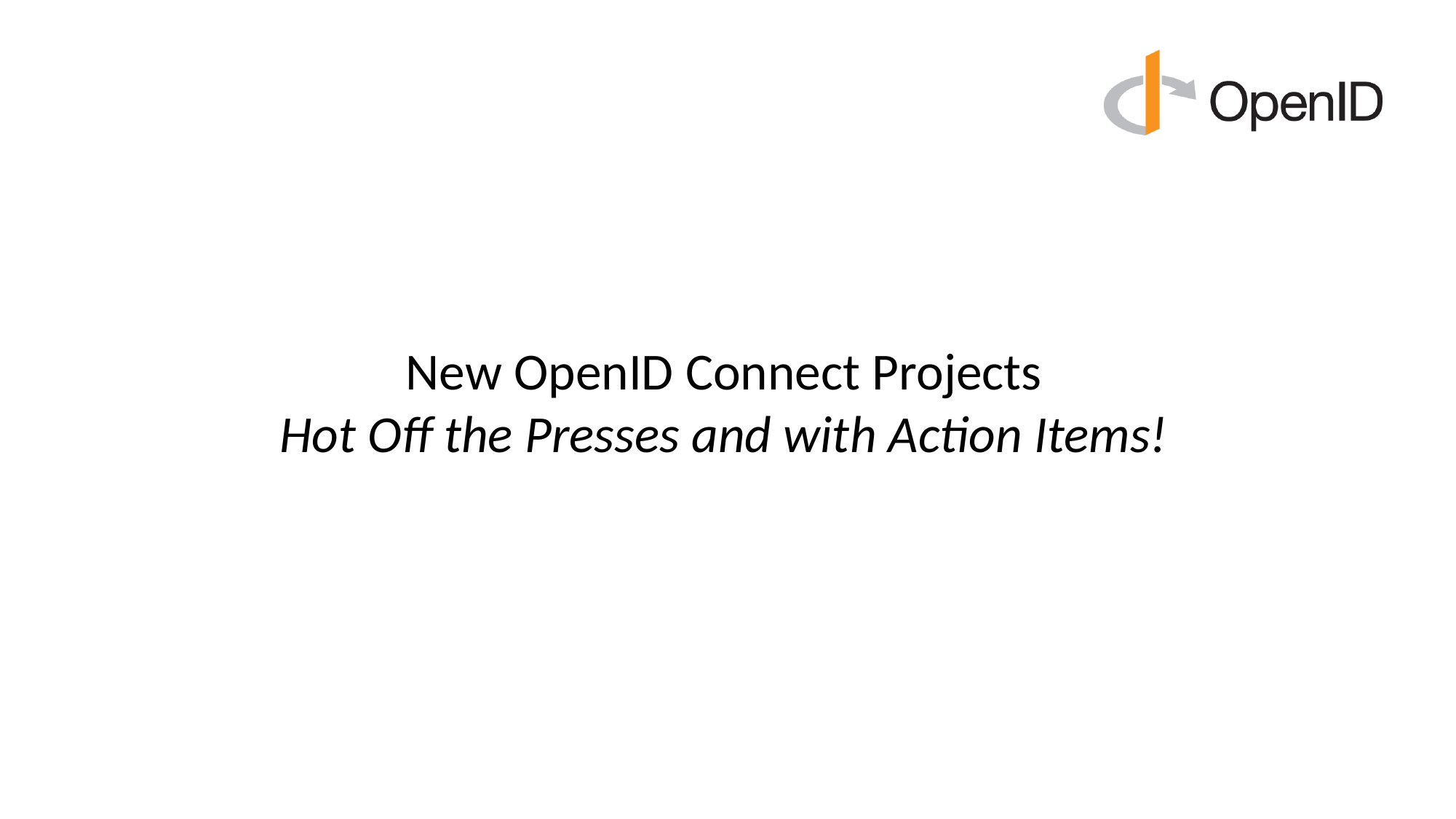

# New OpenID Connect Projects Hot Off the Presses and with Action Items!